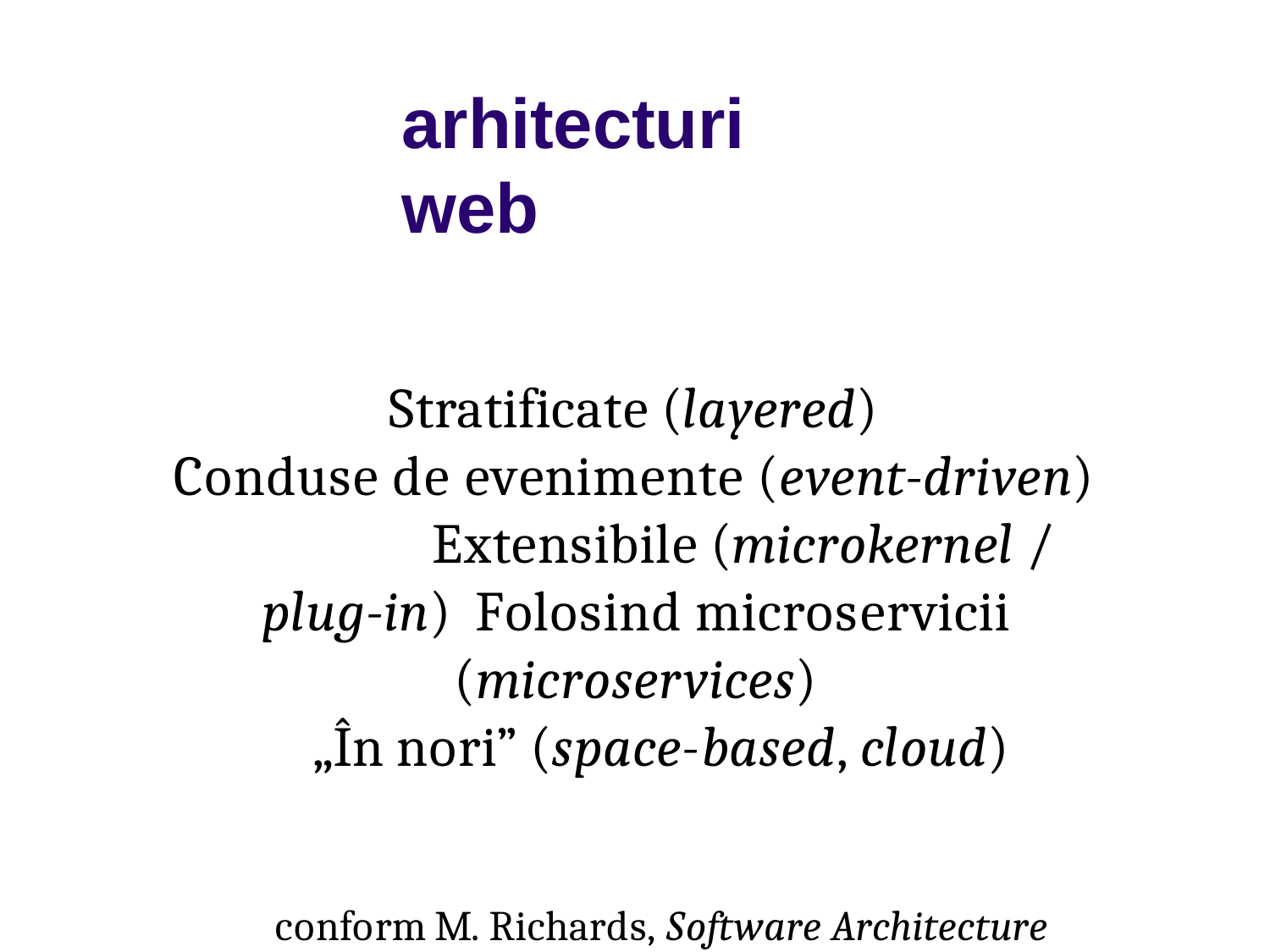

# arhitecturi web
Stratificate (layered)  Conduse de evenimente (event-driven)
Extensibile (microkernel / plug-in)  Folosind microservicii (microservices)
„În nori” (space-based, cloud)

conform M. Richards, Software Architecture Patterns, O’Reilly, 2015
www.oreilly.com/programming/free/files/software-architecture-patterns.pdf